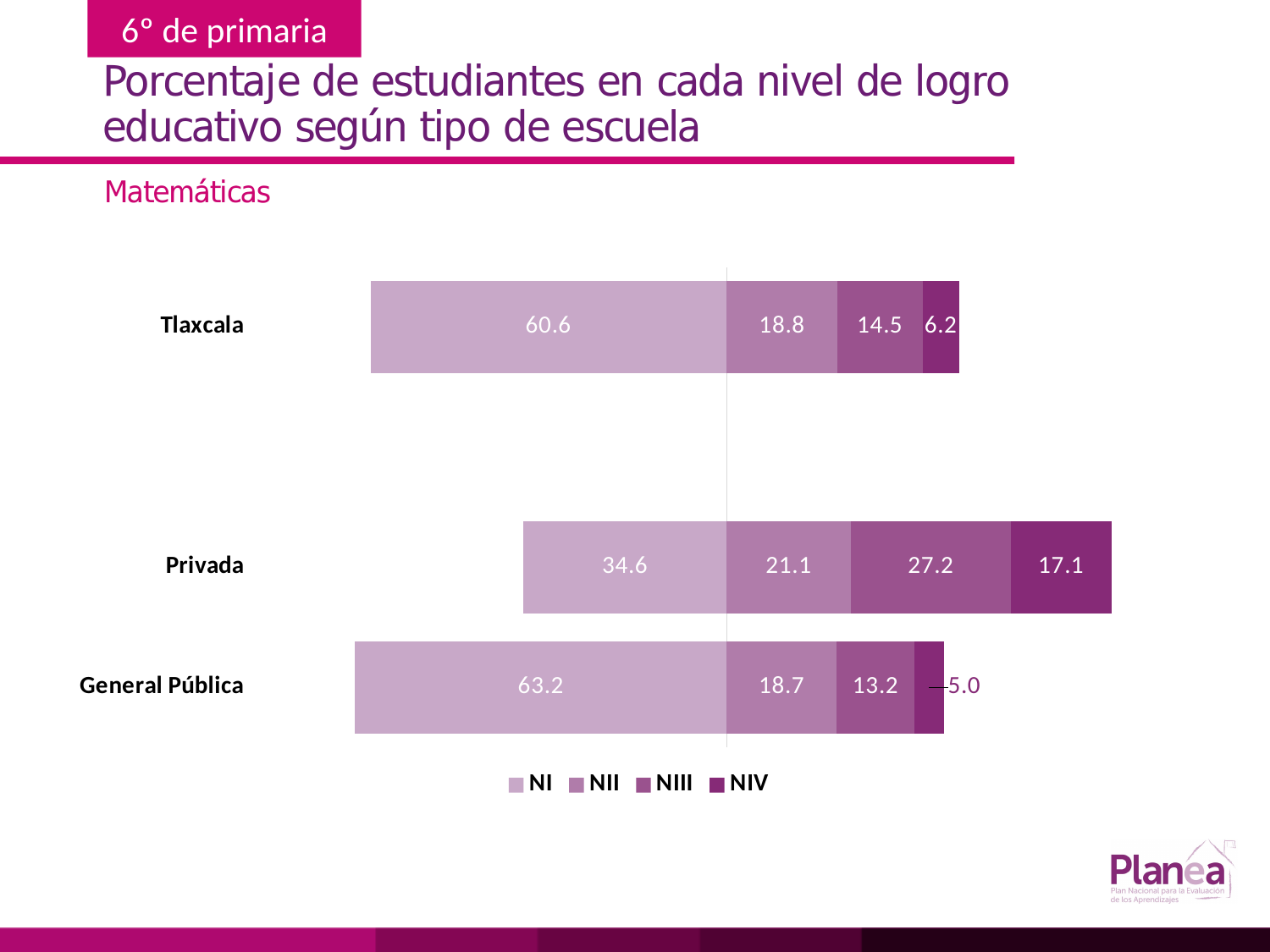

# Porcentaje de estudiantes en cada nivel de logro educativo según tipo de escuela

Matemáticas

### Chart

| Category |  |  |  |  |
|---|---|---|---|---|
| General Pública | -63.2 | 18.7 | 13.2 | 5.0 |
| Privada | -34.6 | 21.1 | 27.2 | 17.1 |
|  | None | None | None | None |
| Tlaxcala | -60.6 | 18.8 | 14.5 | 6.2 |